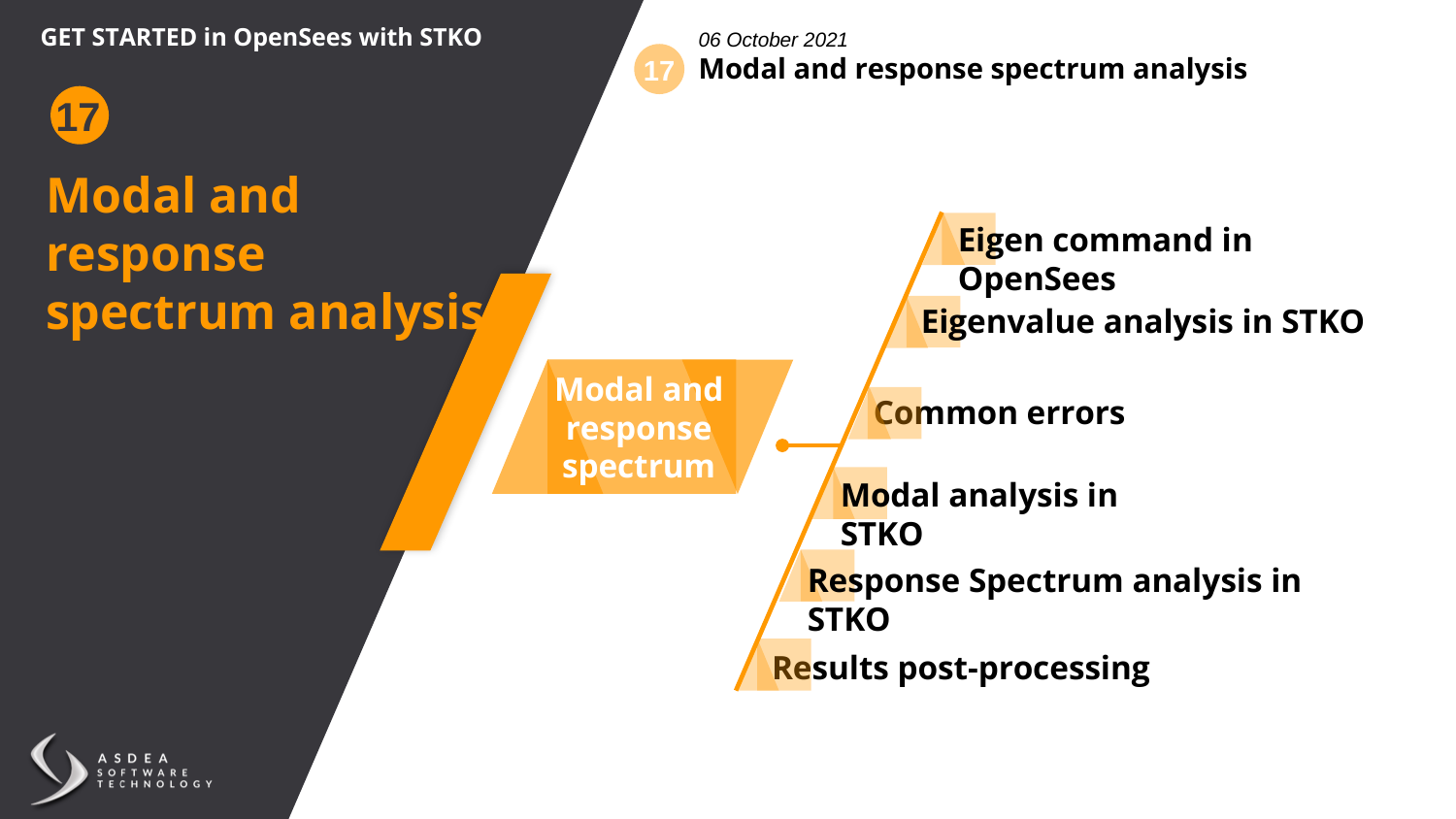

GET STARTED in OpenSees with STKO
06 October 2021
Modal and response spectrum analysis

17
17

Modal and response spectrum analysis
Eigen command in OpenSees

Eigenvalue analysis in STKO

Modal and response spectrum

Common errors

Modal analysis in STKO

Response Spectrum analysis in STKO

Results post-processing